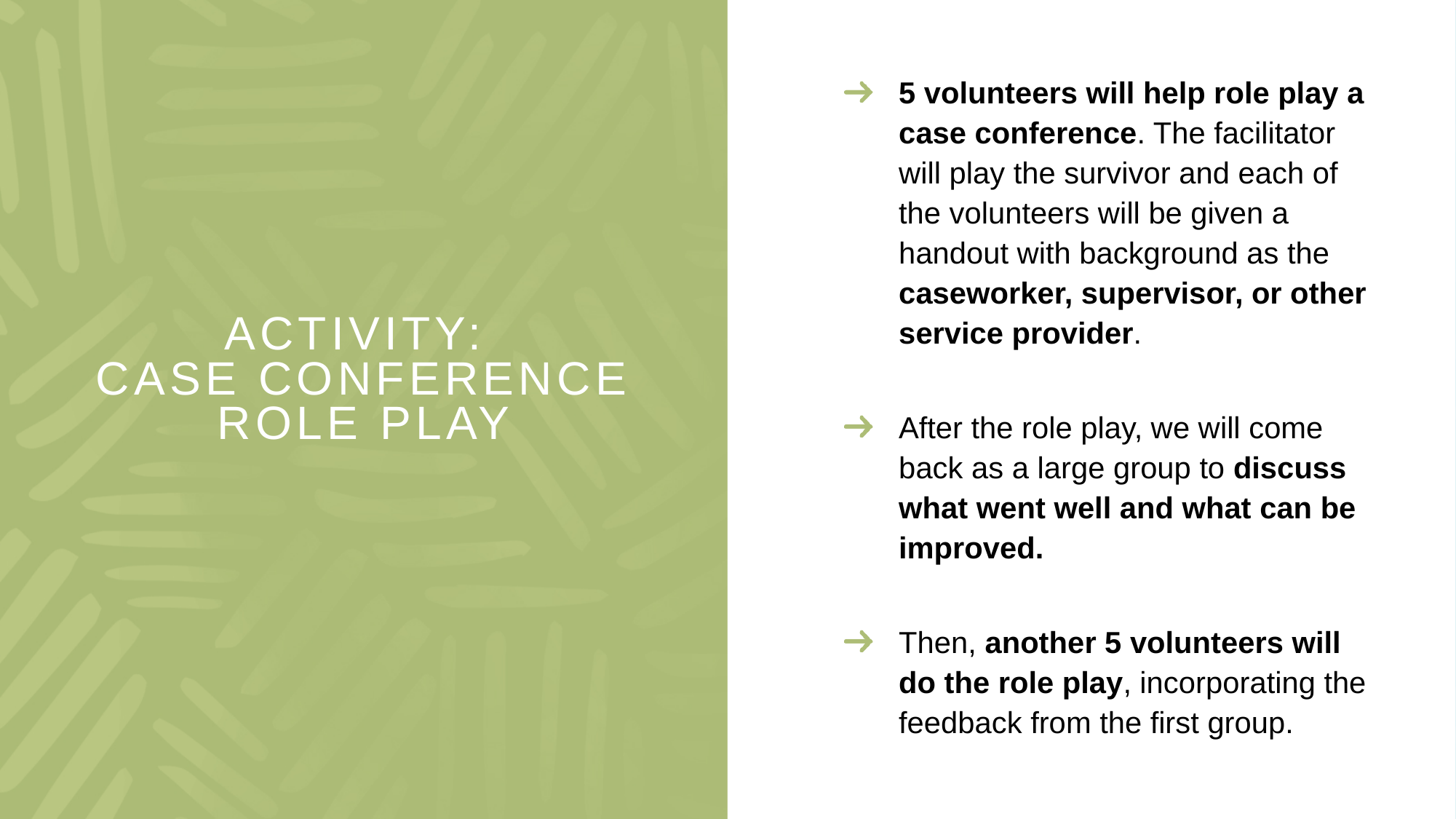

5 volunteers will help role play a case conference. The facilitator will play the survivor and each of the volunteers will be given a handout with background as the caseworker, supervisor, or other service provider.
After the role play, we will come back as a large group to discuss what went well and what can be improved.
Then, another 5 volunteers will do the role play, incorporating the feedback from the first group.
# ACTIVITY: CASE CONFERENCE ROLE PLAY